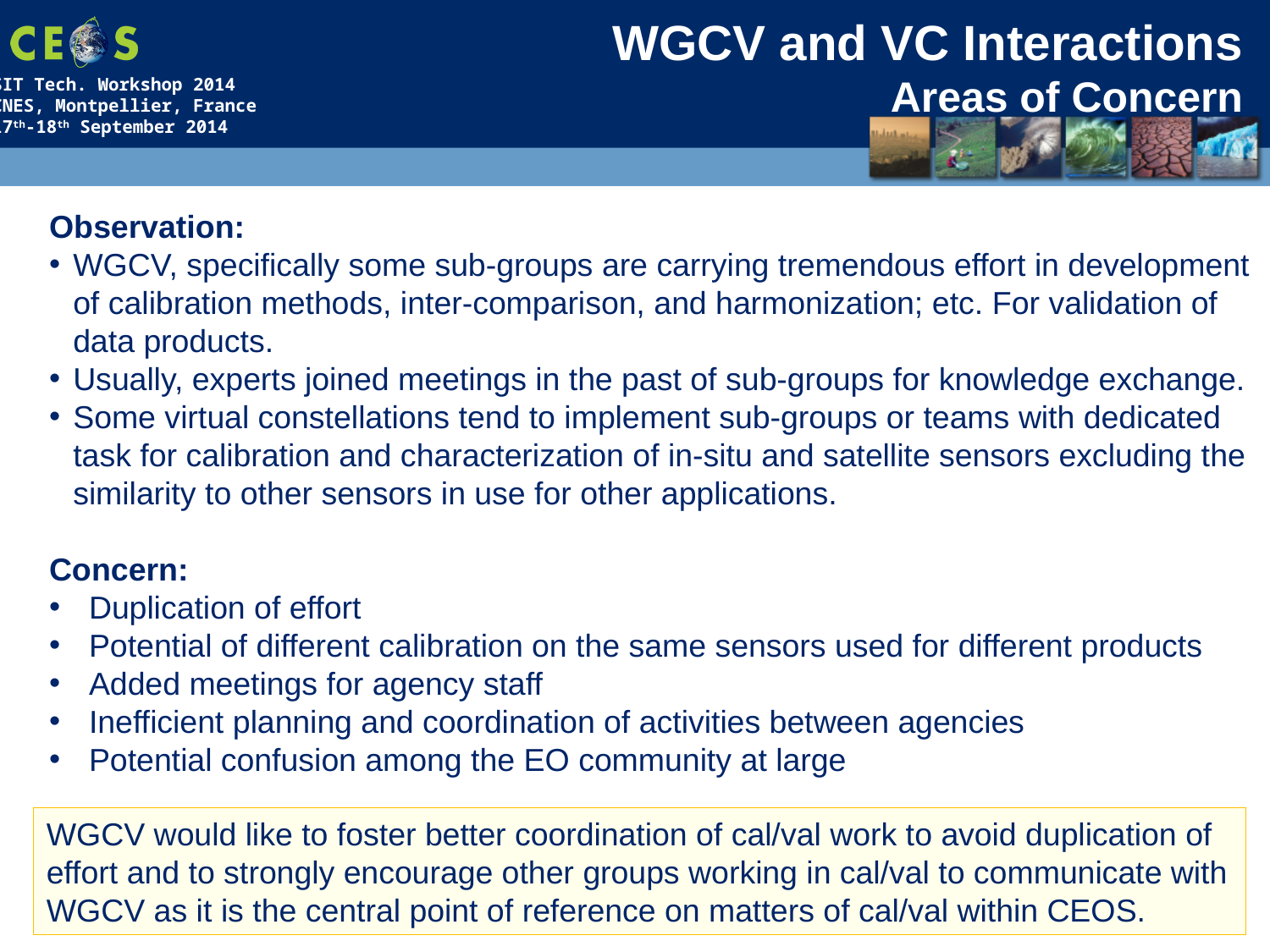

WGCV and VC Interactions
Areas of Concern
Observation:
WGCV, specifically some sub-groups are carrying tremendous effort in development of calibration methods, inter-comparison, and harmonization; etc. For validation of data products.
Usually, experts joined meetings in the past of sub-groups for knowledge exchange.
Some virtual constellations tend to implement sub-groups or teams with dedicated task for calibration and characterization of in-situ and satellite sensors excluding the similarity to other sensors in use for other applications.

Concern:
Duplication of effort
Potential of different calibration on the same sensors used for different products
Added meetings for agency staff
Inefficient planning and coordination of activities between agencies
Potential confusion among the EO community at large

WGCV would like to foster better coordination of cal/val work to avoid duplication of effort and to strongly encourage other groups working in cal/val to communicate with WGCV as it is the central point of reference on matters of cal/val within CEOS.